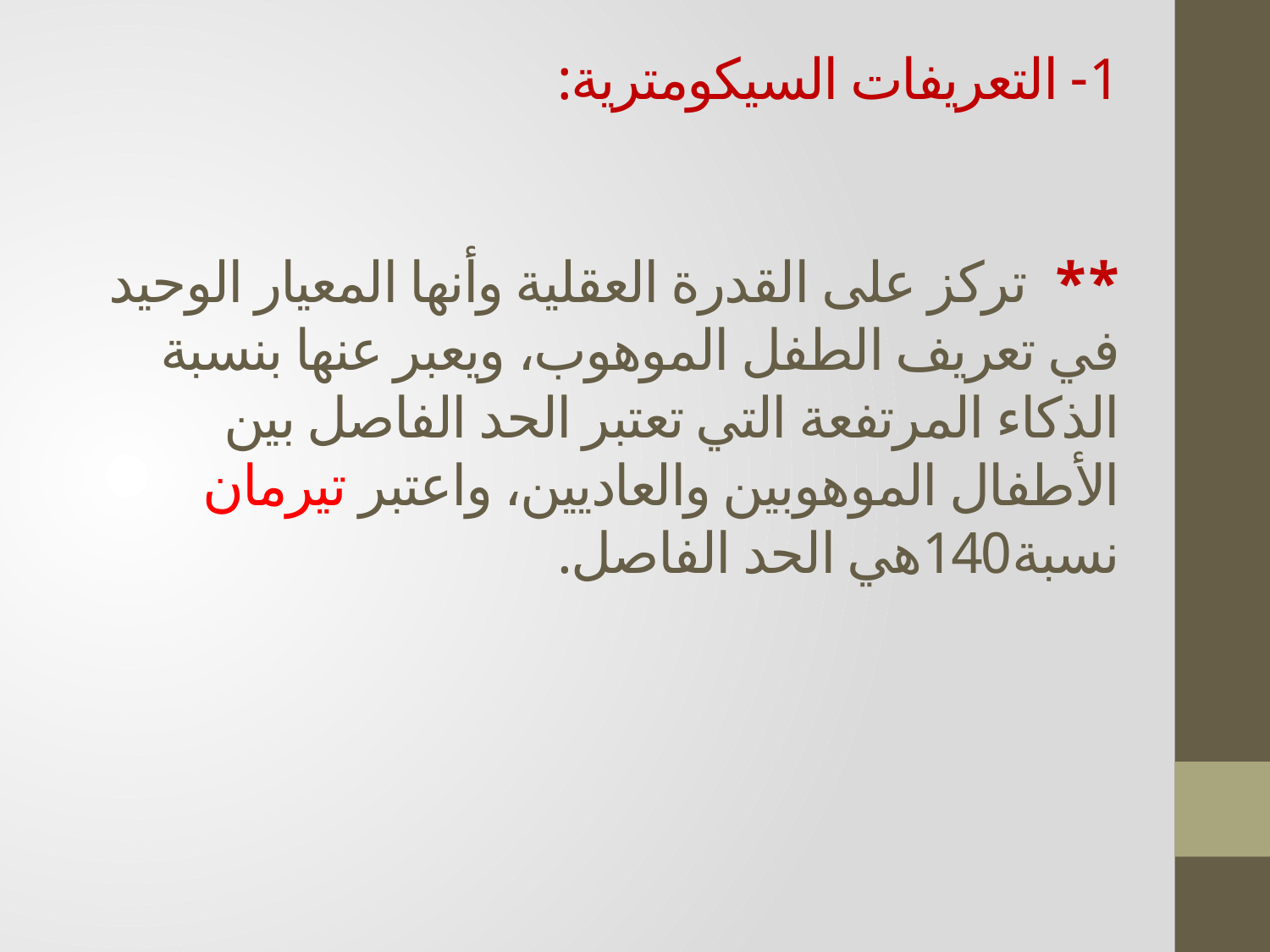

# 1- التعريفات السيكومترية: **  تركز على القدرة العقلية وأنها المعيار الوحيد في تعريف الطفل الموهوب، ويعبر عنها بنسبة الذكاء المرتفعة التي تعتبر الحد الفاصل بين الأطفال الموهوبين والعاديين، واعتبر تيرمان نسبة140هي الحد الفاصل.